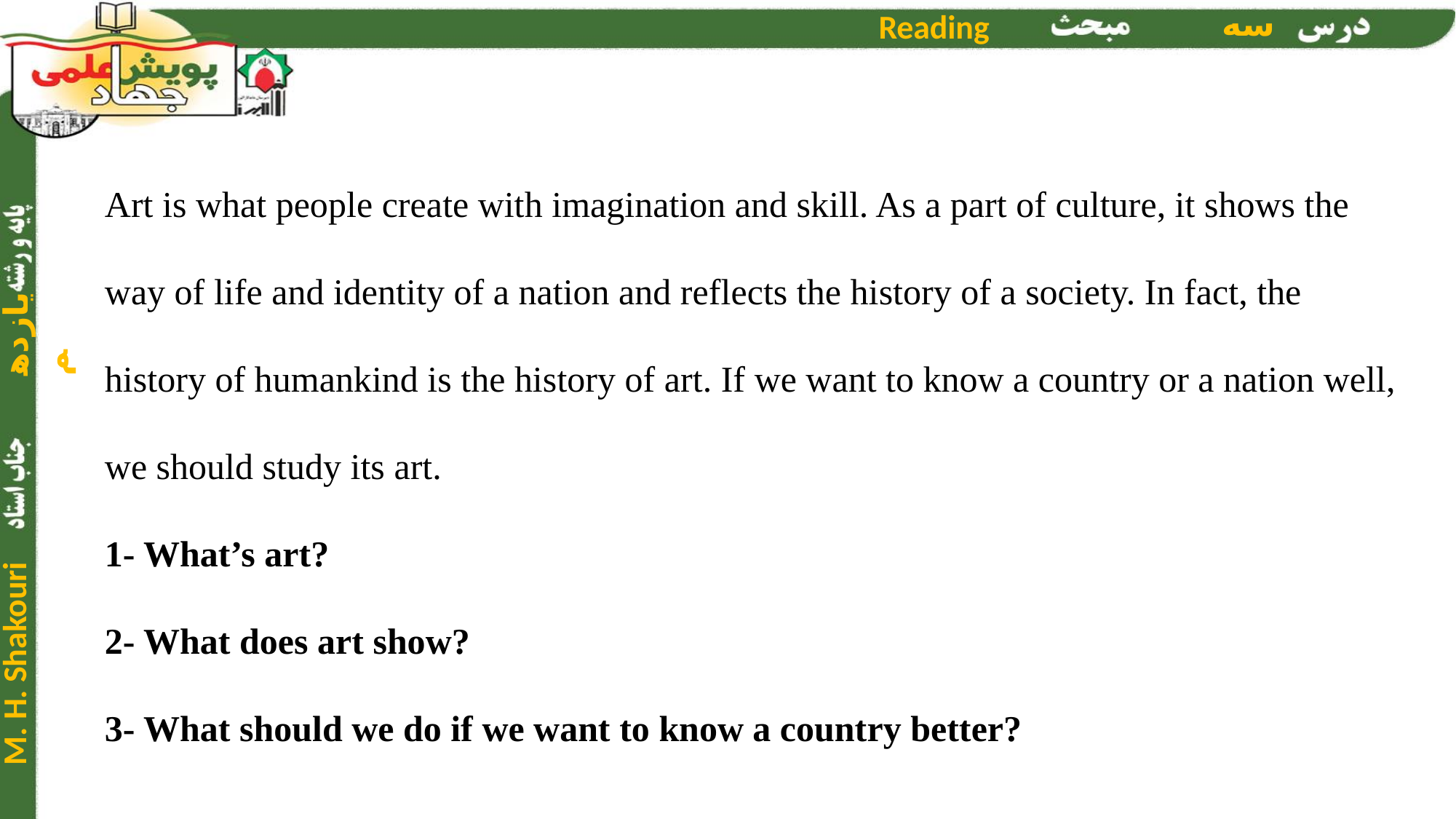

Art is what people create with imagination and skill. As a part of culture, it shows the way of life and identity of a nation and reflects the history of a society. In fact, the history of humankind is the history of art. If we want to know a country or a nation well, we should study its art.
1- What’s art?
2- What does art show?
3- What should we do if we want to know a country better?